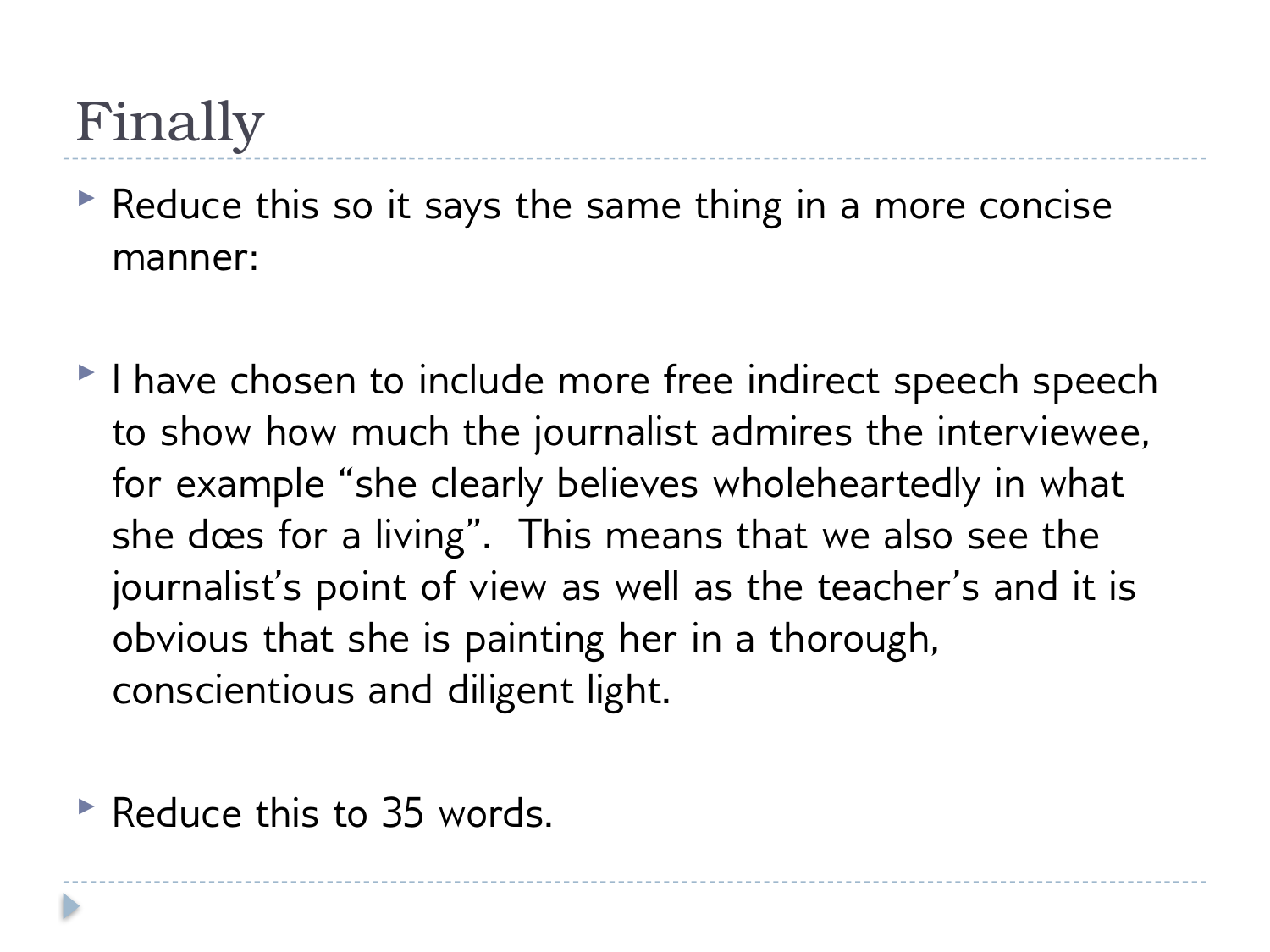

# Finally
Reduce this so it says the same thing in a more concise manner:

I have chosen to include more free indirect speech speech to show how much the journalist admires the interviewee, for example “she clearly believes wholeheartedly in what she does for a living”.  This means that we also see the journalist’s point of view as well as the teacher’s and it is obvious that she is painting her in a thorough, conscientious and diligent light.

Reduce this to 35 words.